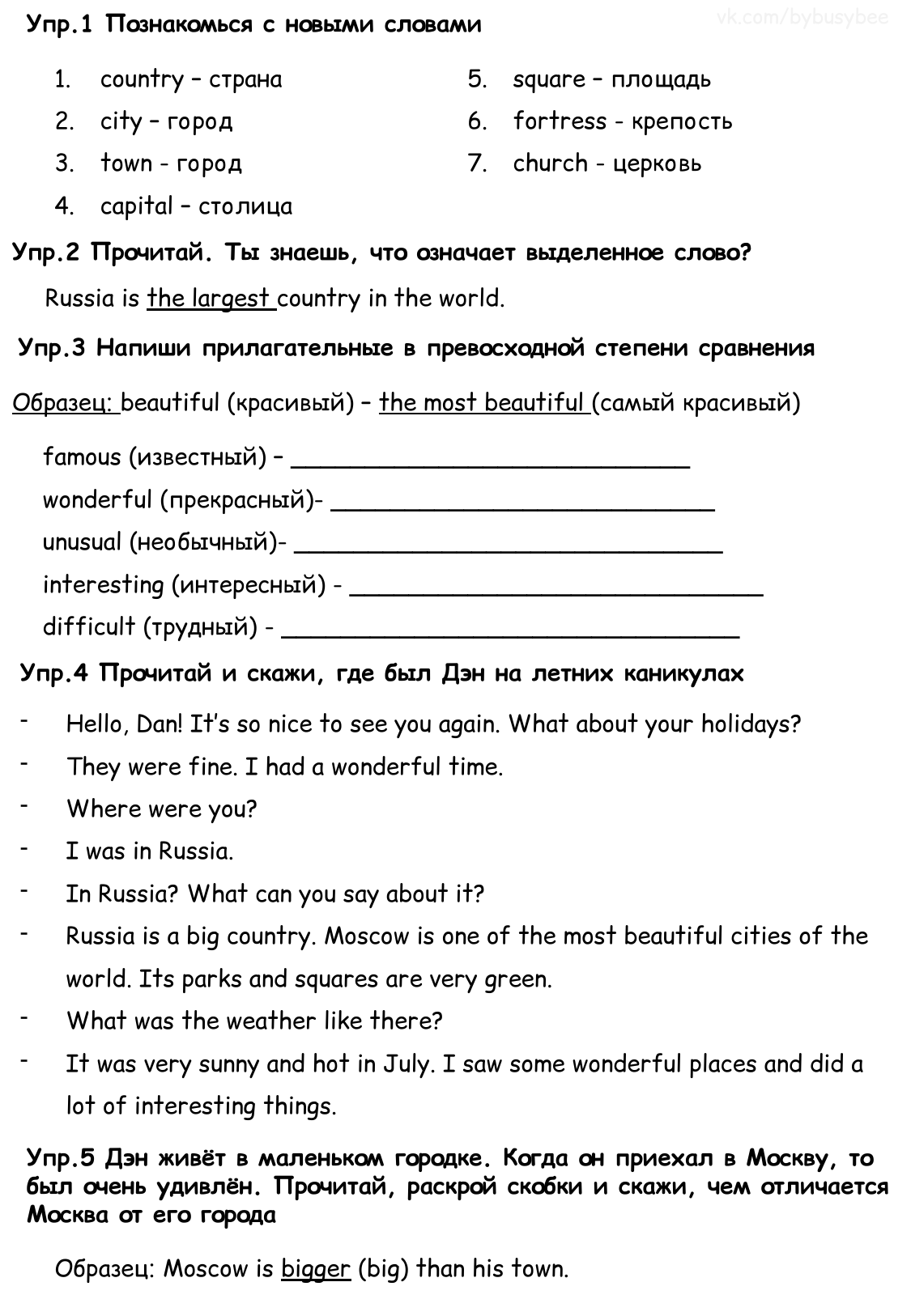

vk.com/bybusybee
Упр.1 Познакомься с новыми словами
country – страна
city – город
town - город
capital – столица
square – площадь
fortress - крепость
church - церковь
Упр.2 Прочитай. Ты знаешь, что означает выделенное слово?
Russia is the largest country in the world.
Упр.3 Напиши прилагательные в превосходной степени сравнения
Образец: beautiful (красивый) – the most beautiful (самый красивый)
famous (известный) – ___________________________
wonderful (прекрасный)- __________________________
unusual (необычный)- _____________________________
interesting (интересный) - ____________________________
difficult (трудный) - _______________________________
Упр.4 Прочитай и скажи, где был Дэн на летних каникулах
Hello, Dan! It’s so nice to see you again. What about your holidays?
They were fine. I had a wonderful time.
Where were you?
I was in Russia.
In Russia? What can you say about it?
Russia is a big country. Moscow is one of the most beautiful cities of the world. Its parks and squares are very green.
What was the weather like there?
It was very sunny and hot in July. I saw some wonderful places and did a lot of interesting things.
Упр.5 Дэн живёт в маленьком городке. Когда он приехал в Москву, то был очень удивлён. Прочитай, раскрой скобки и скажи, чем отличается Москва от его города
Образец: Moscow is bigger (big) than his town.